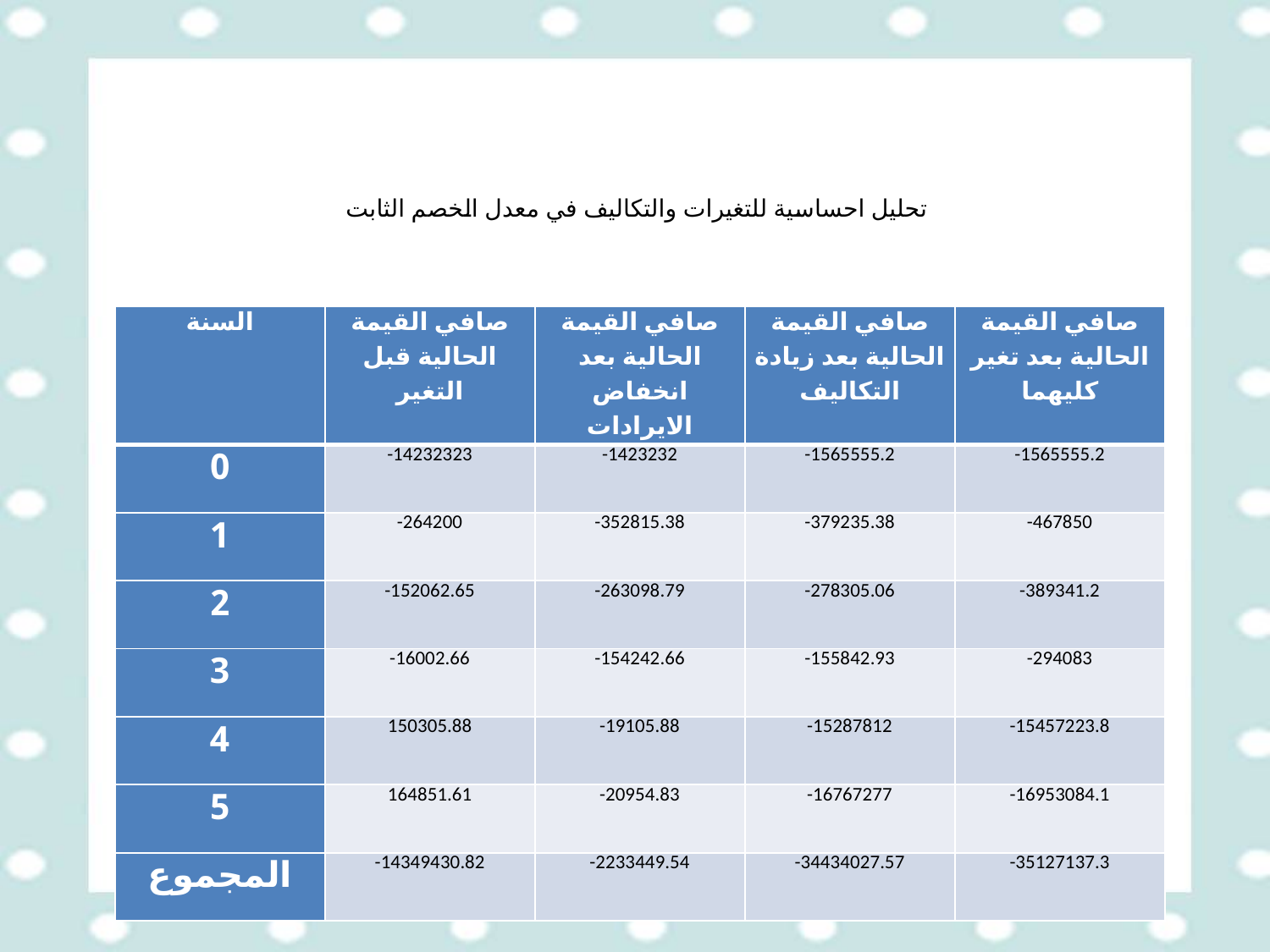

# تحليل احساسية للتغيرات والتكاليف في معدل الخصم الثابت
| السنة | صافي القيمة الحالية قبل التغير | صافي القيمة الحالية بعد انخفاض الايرادات | صافي القيمة الحالية بعد زيادة التكاليف | صافي القيمة الحالية بعد تغير كليهما |
| --- | --- | --- | --- | --- |
| 0 | -14232323 | -1423232 | -1565555.2 | -1565555.2 |
| 1 | -264200 | -352815.38 | -379235.38 | -467850 |
| 2 | -152062.65 | -263098.79 | -278305.06 | -389341.2 |
| 3 | -16002.66 | -154242.66 | -155842.93 | -294083 |
| 4 | 150305.88 | -19105.88 | -15287812 | -15457223.8 |
| 5 | 164851.61 | -20954.83 | -16767277 | -16953084.1 |
| المجموع | -14349430.82 | -2233449.54 | -34434027.57 | -35127137.3 |